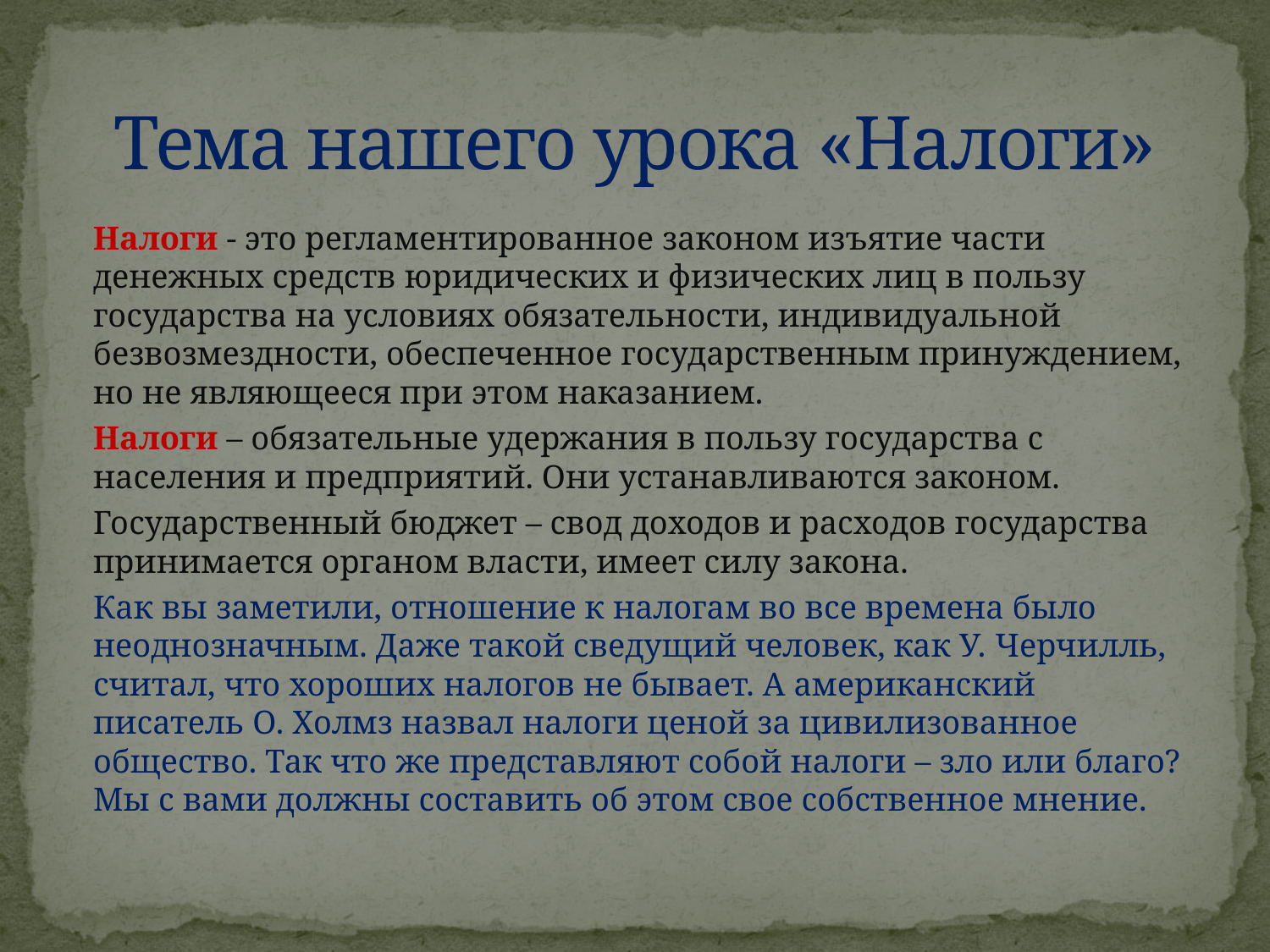

# Тема нашего урока «Налоги»
Налоги - это регламентированное законом изъятие части денежных средств юридических и физических лиц в пользу государства на условиях обязательности, индивидуальной безвозмездности, обеспеченное государственным принуждением, но не являющееся при этом наказанием.
Налоги – обязательные удержания в пользу государства с населения и предприятий. Они устанавливаются законом.
Государственный бюджет – свод доходов и расходов государства принимается органом власти, имеет силу закона.
Как вы заметили, отношение к налогам во все времена было неоднозначным. Даже такой сведущий человек, как У. Черчилль, считал, что хороших налогов не бывает. А американский писатель О. Холмз назвал налоги ценой за цивилизованное общество. Так что же представляют собой налоги – зло или благо? Мы с вами должны составить об этом свое собственное мнение.